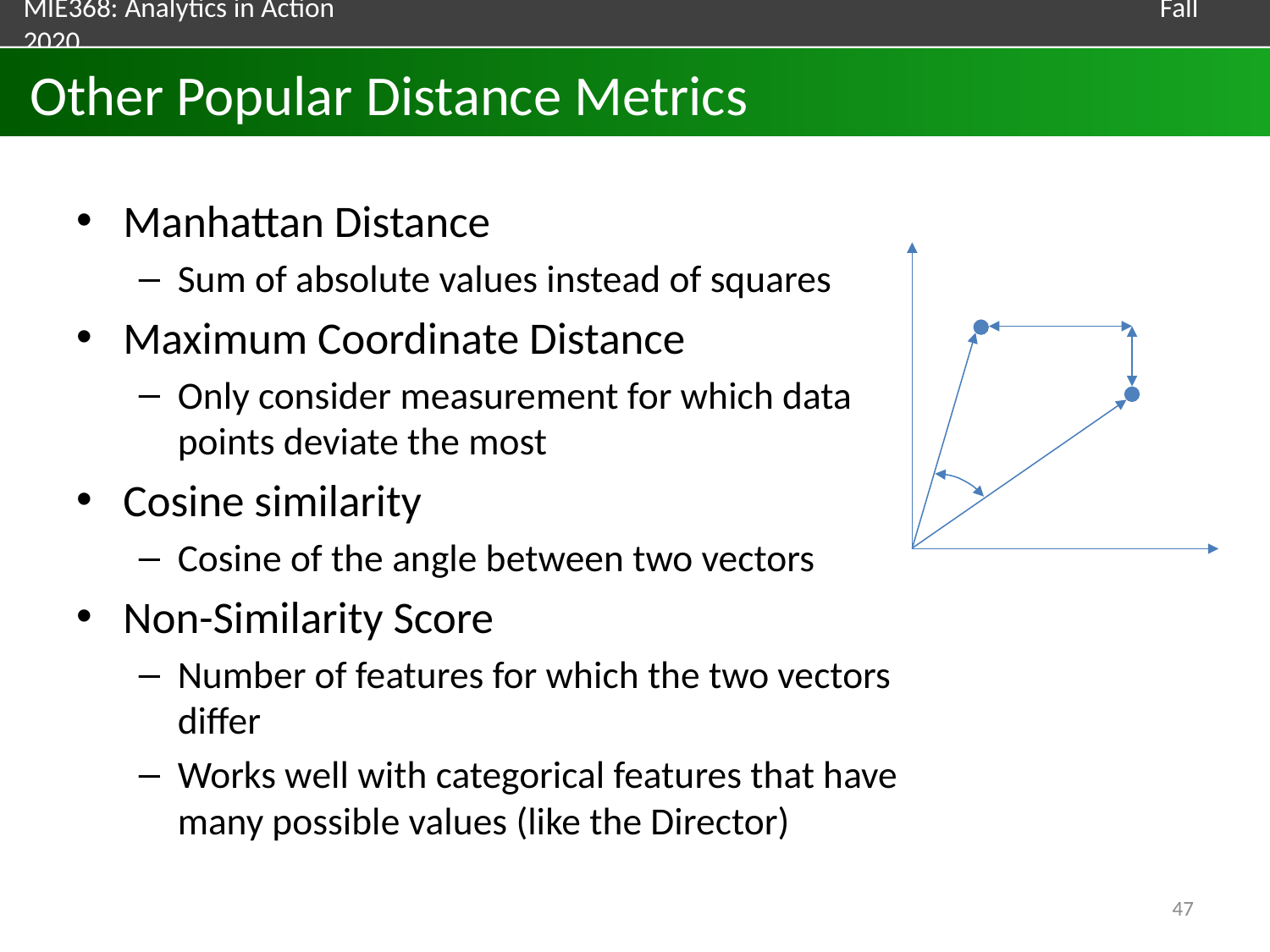

# Other Popular Distance Metrics
Manhattan Distance
Sum of absolute values instead of squares
Maximum Coordinate Distance
Only consider measurement for which data points deviate the most
Cosine similarity
Cosine of the angle between two vectors
Non-Similarity Score
Number of features for which the two vectors differ
Works well with categorical features that have many possible values (like the Director)

47